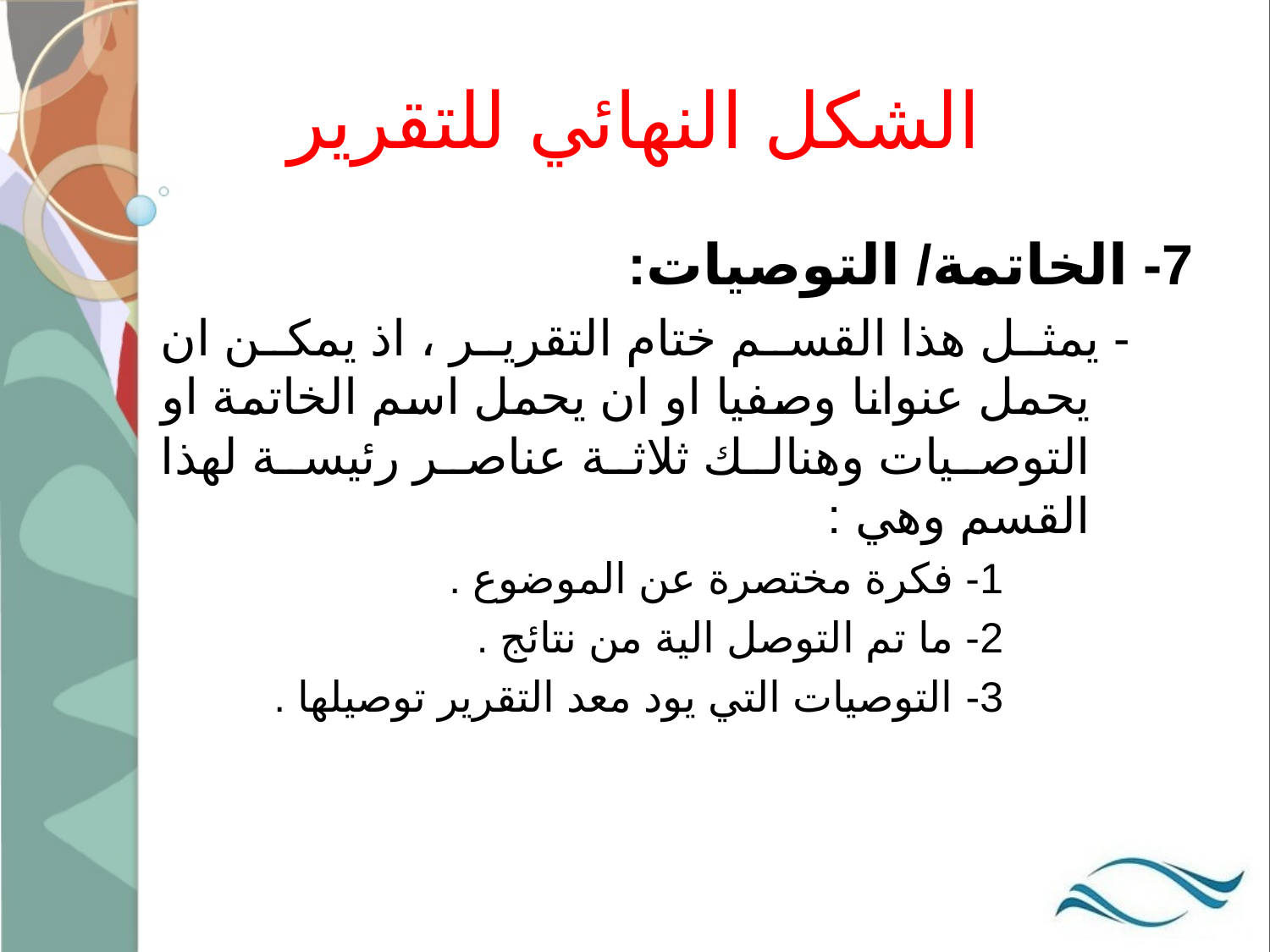

# الشكل النهائي للتقرير
7- الخاتمة/ التوصيات:
- يمثل هذا القسم ختام التقرير ، اذ يمكن ان يحمل عنوانا وصفيا او ان يحمل اسم الخاتمة او التوصيات وهنالك ثلاثة عناصر رئيسة لهذا القسم وهي :
1- فكرة مختصرة عن الموضوع .
2- ما تم التوصل الية من نتائج .
3- التوصيات التي يود معد التقرير توصيلها .